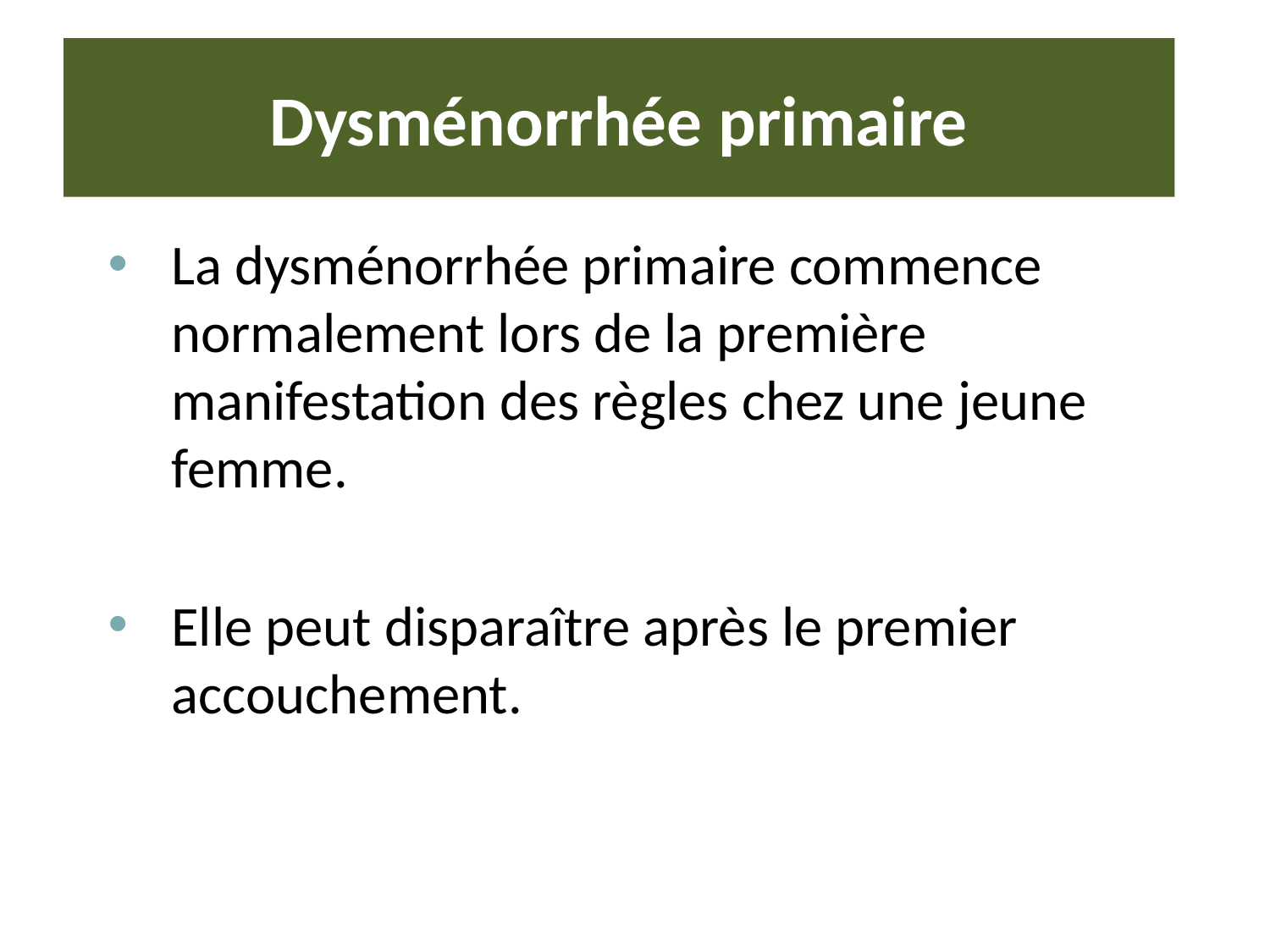

# Dysménorrhée primaire
La dysménorrhée primaire commence normalement lors de la première manifestation des règles chez une jeune femme.

Elle peut disparaître après le premier accouchement.